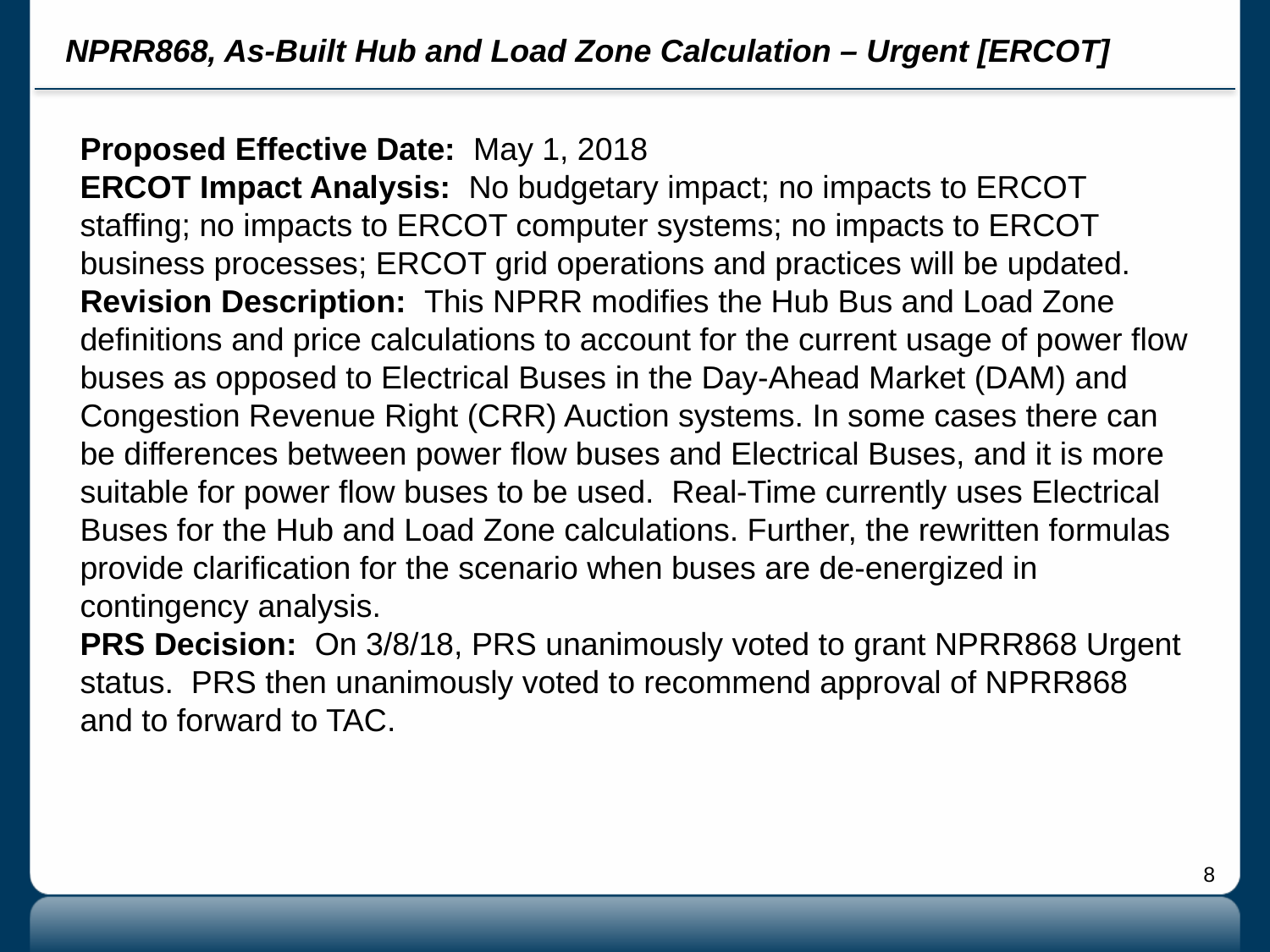

# NPRR868, As-Built Hub and Load Zone Calculation – Urgent [ERCOT]
Proposed Effective Date:  May 1, 2018
ERCOT Impact Analysis:  No budgetary impact; no impacts to ERCOT staffing; no impacts to ERCOT computer systems; no impacts to ERCOT business processes; ERCOT grid operations and practices will be updated.
Revision Description:  This NPRR modifies the Hub Bus and Load Zone definitions and price calculations to account for the current usage of power flow buses as opposed to Electrical Buses in the Day-Ahead Market (DAM) and Congestion Revenue Right (CRR) Auction systems. In some cases there can be differences between power flow buses and Electrical Buses, and it is more suitable for power flow buses to be used.  Real-Time currently uses Electrical Buses for the Hub and Load Zone calculations. Further, the rewritten formulas provide clarification for the scenario when buses are de-energized in contingency analysis.
PRS Decision:  On 3/8/18, PRS unanimously voted to grant NPRR868 Urgent status.  PRS then unanimously voted to recommend approval of NPRR868 and to forward to TAC.